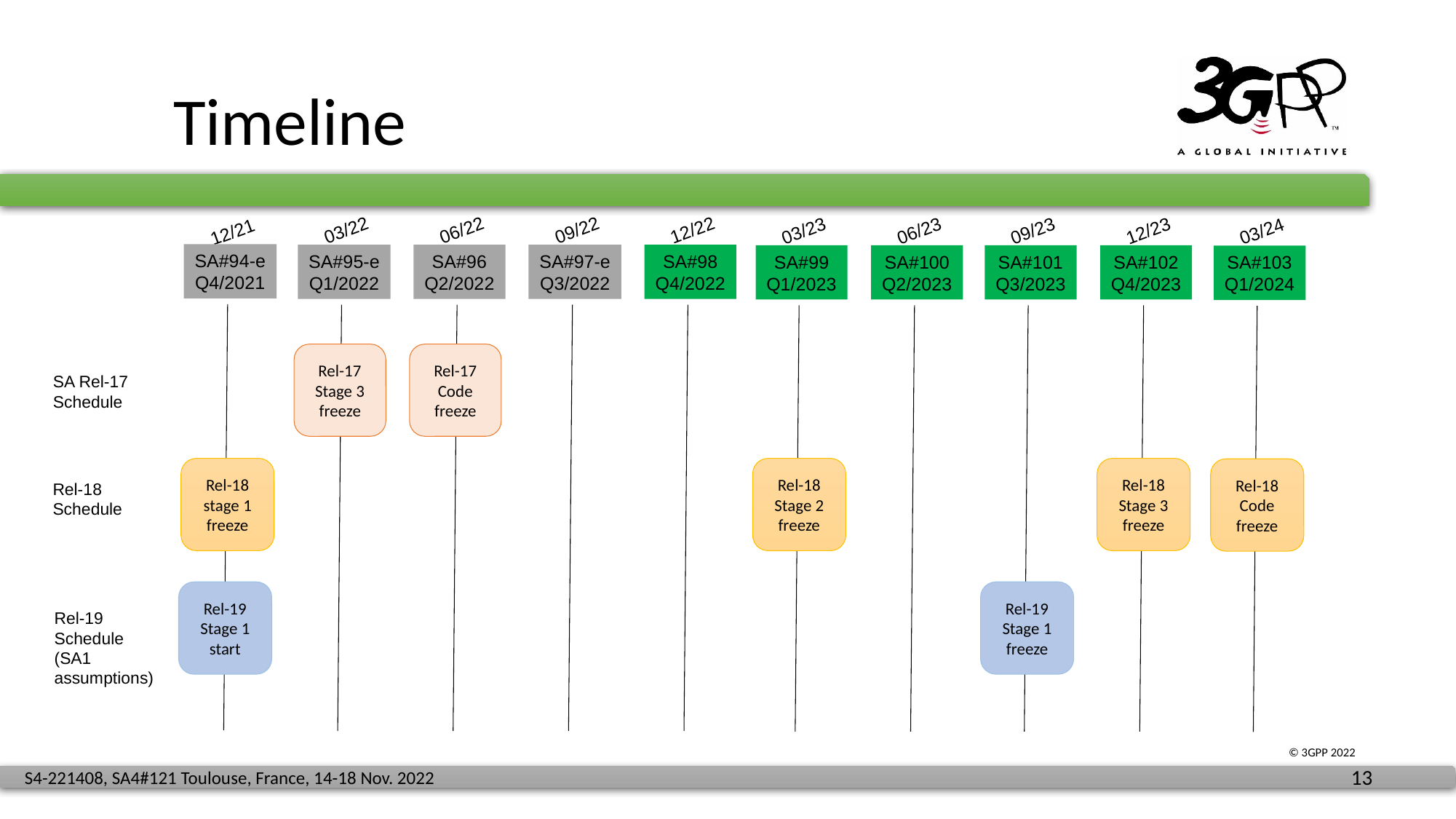

# Timeline
03/22
06/22
09/22
12/22
03/23
06/23
09/23
12/23
03/24
12/21
SA#94-e
Q4/2021
SA#95-e
Q1/2022
SA#96
Q2/2022
SA#97-e
Q3/2022
SA#98
Q4/2022
SA#99
Q1/2023
SA#100
Q2/2023
SA#101
Q3/2023
SA#102
Q4/2023
SA#103
Q1/2024
Rel-17 Stage 3
freeze
Rel-17 Code
freeze
SA Rel-17
Schedule
Rel-18
stage 1
freeze
Rel-18
Stage 2
freeze
Rel-18
Stage 3
freeze
Rel-18
Code
freeze
Rel-18
Schedule
Rel-19
Stage 1
freeze
Rel-19
Stage 1
start
Rel-19
Schedule
(SA1 assumptions)